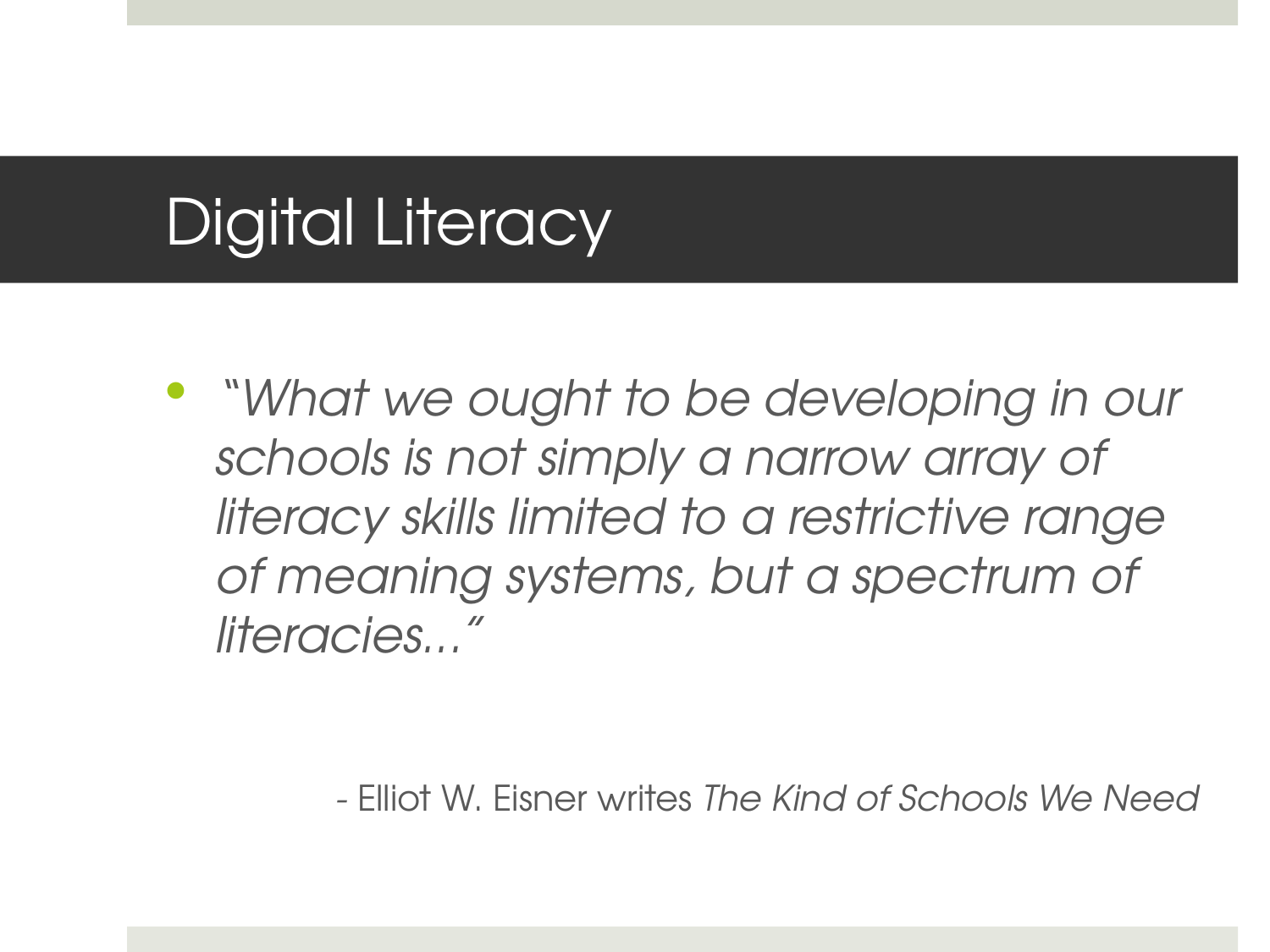

# Digital Literacy
“What we ought to be developing in our schools is not simply a narrow array of literacy skills limited to a restrictive range of meaning systems, but a spectrum of literacies...”

 - Elliot W. Eisner writes The Kind of Schools We Need